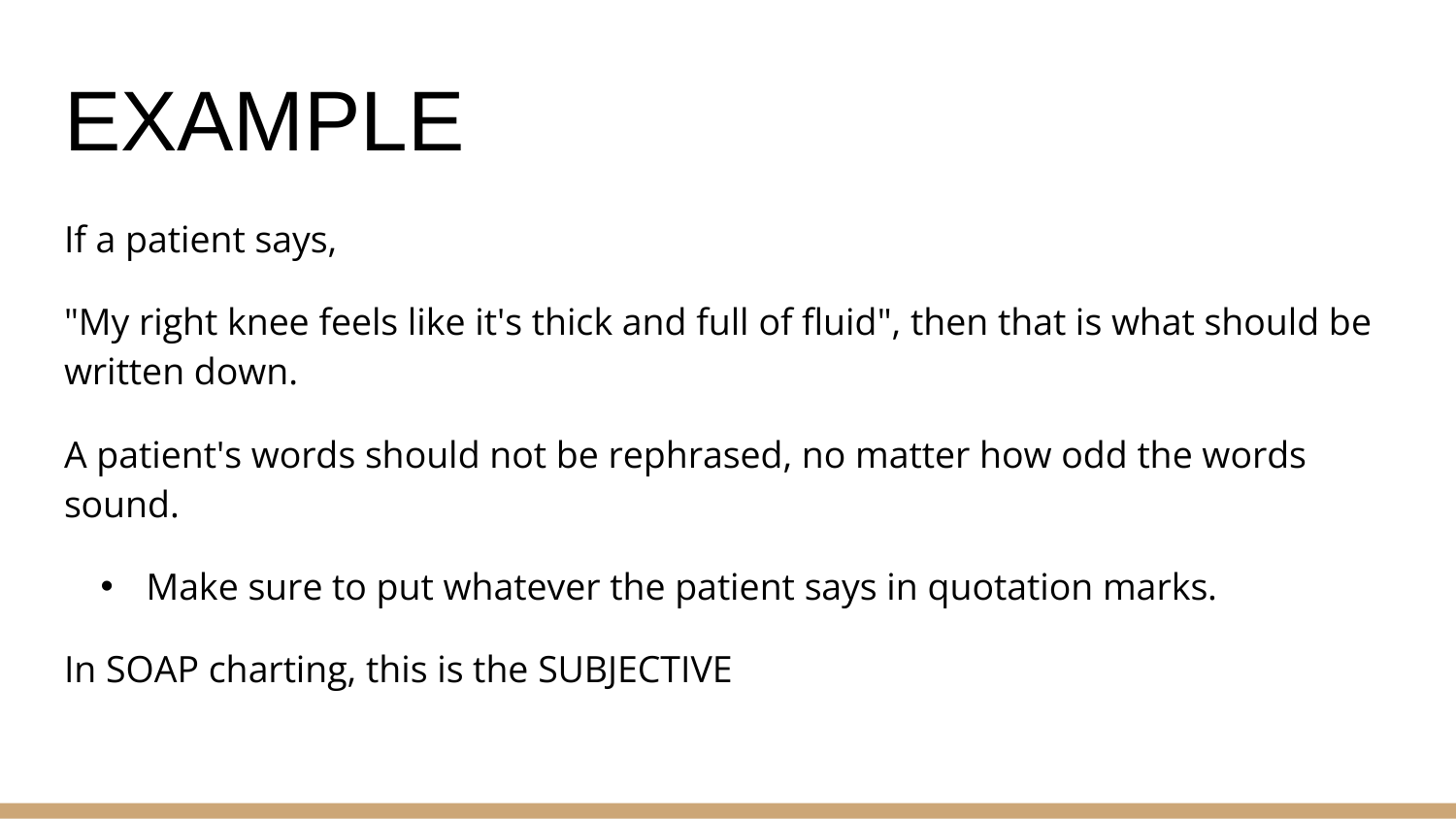

# EXAMPLE
If a patient says,
"My right knee feels like it's thick and full of fluid", then that is what should be written down.
A patient's words should not be rephrased, no matter how odd the words sound.
Make sure to put whatever the patient says in quotation marks.
In SOAP charting, this is the SUBJECTIVE